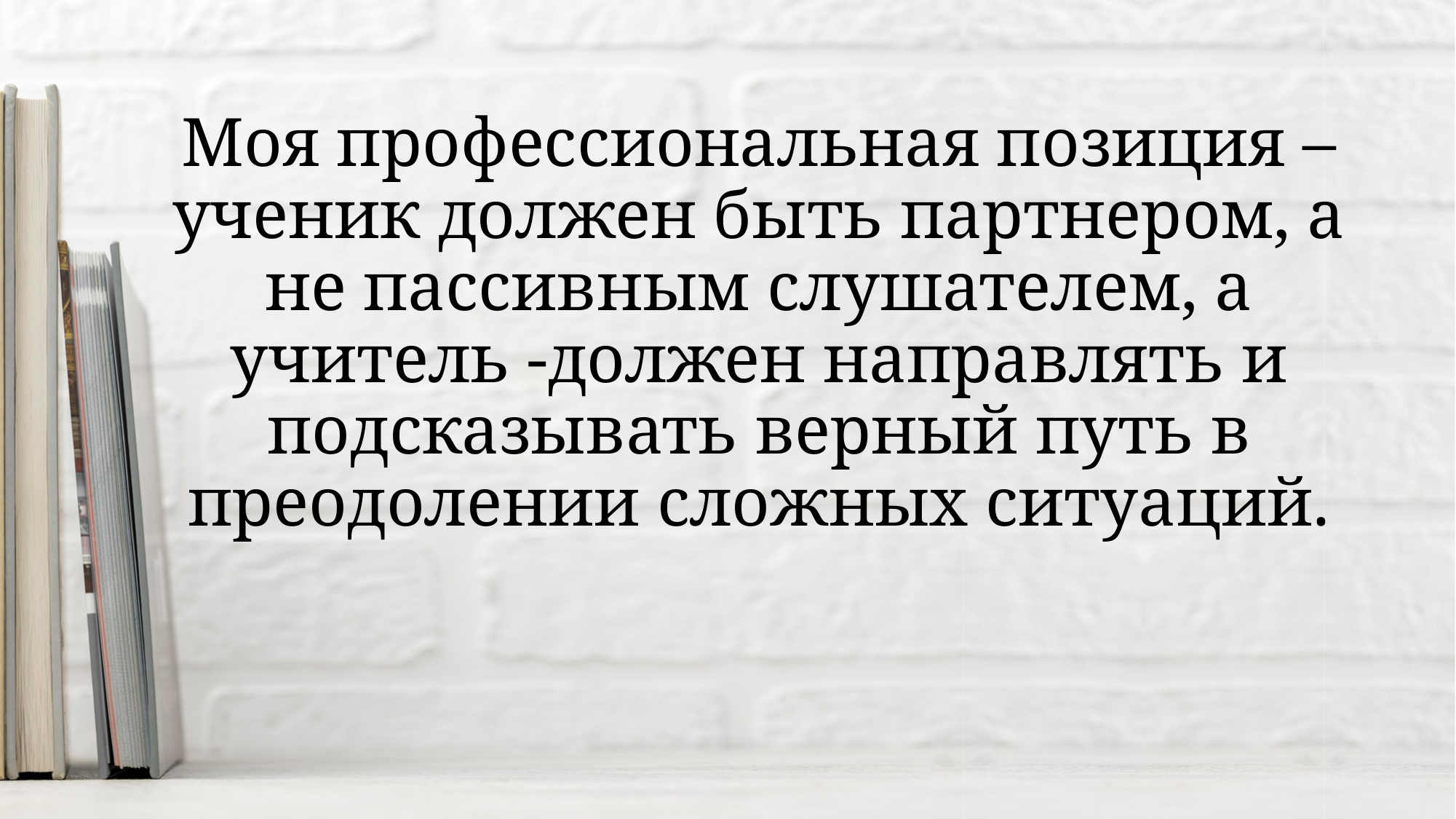

# Моя профессиональная позиция – ученик должен быть партнером, а не пассивным слушателем, а учитель -должен направлять и подсказывать верный путь в преодолении сложных ситуаций.